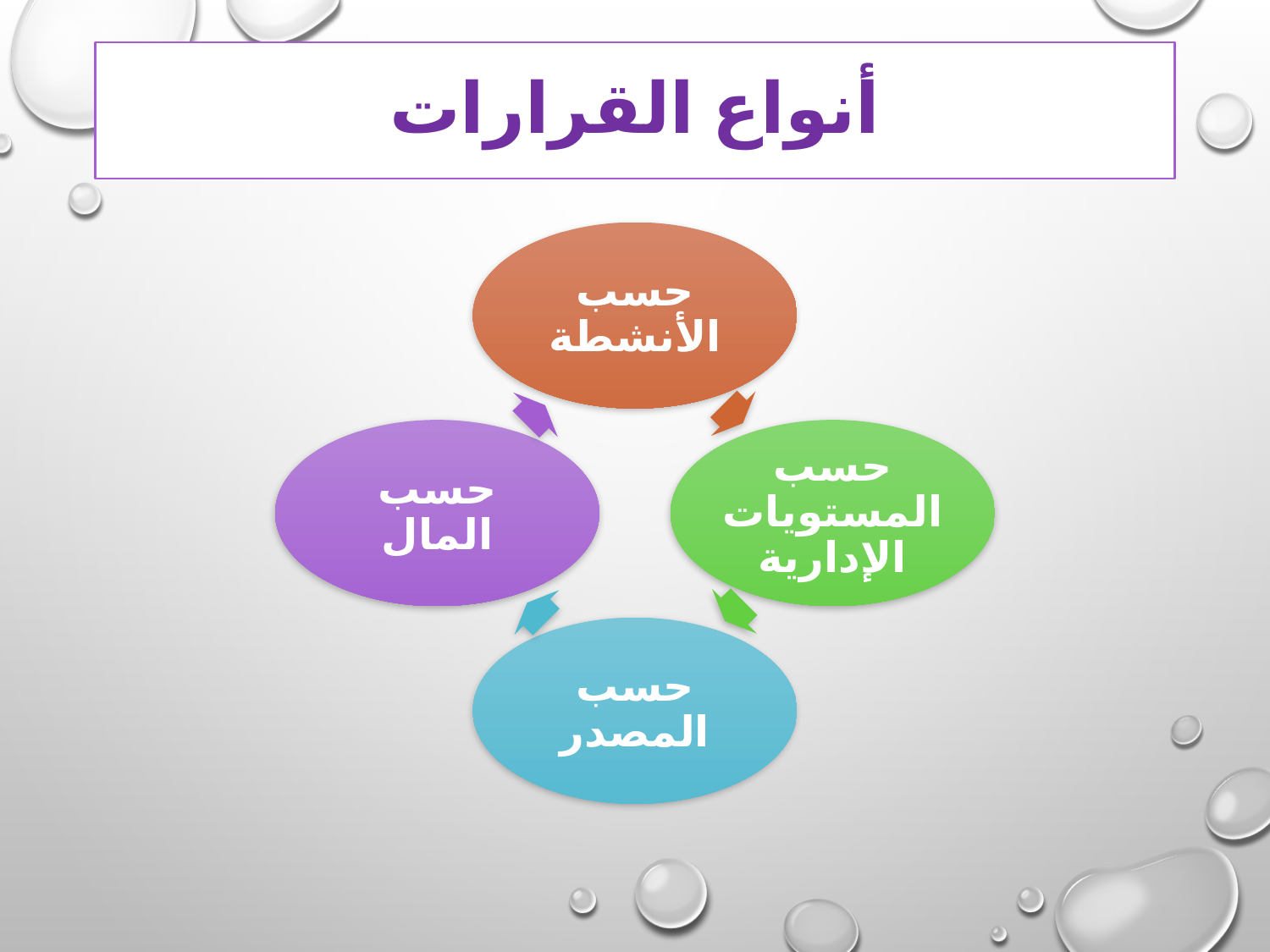

# أنواع القرارات
حسب الأنشطة

حسب المستويات الإدارية

حسب المصدر

حسب المال